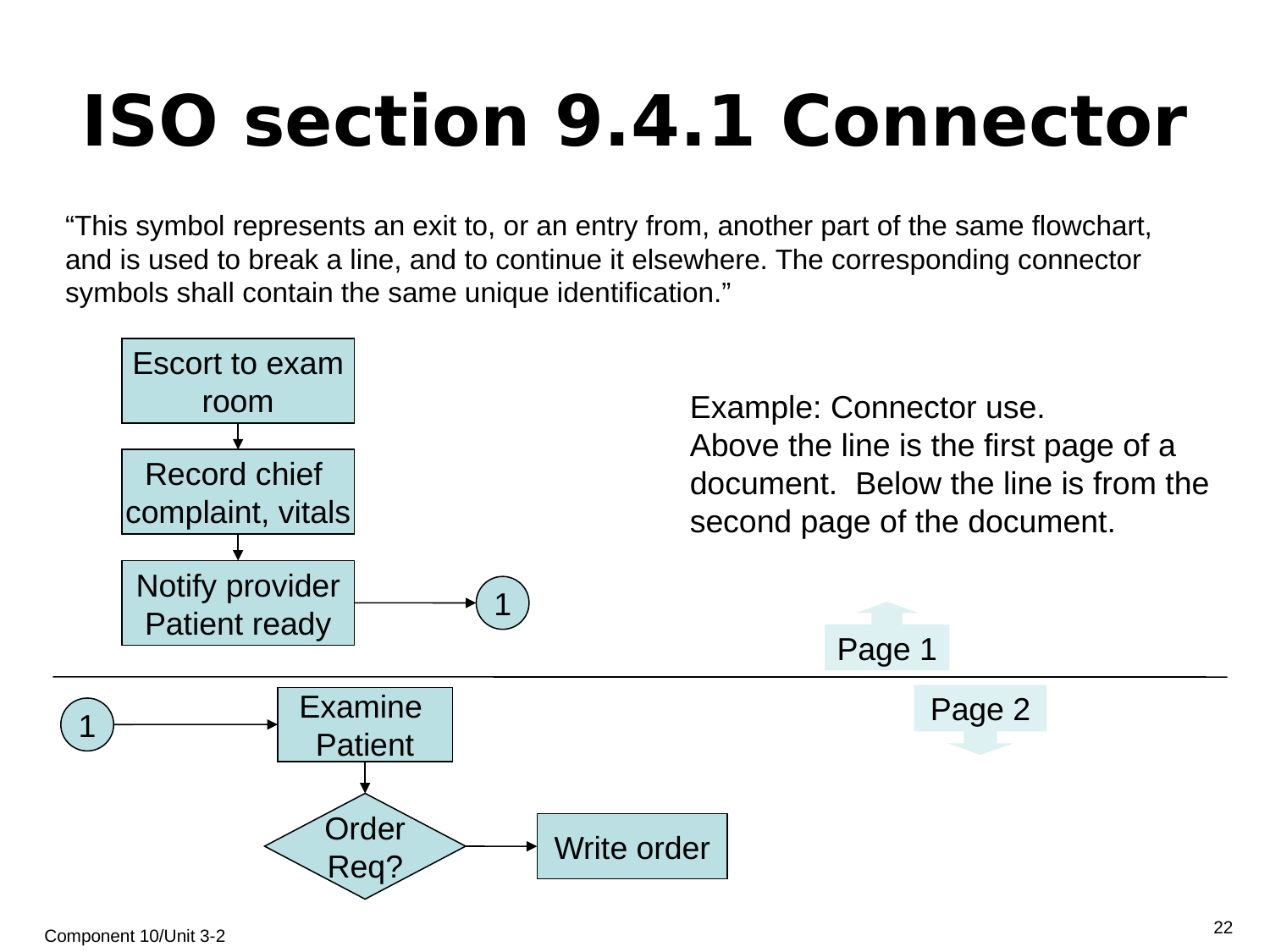

# ISO section 9.4.1 Connector
“This symbol represents an exit to, or an entry from, another part of the same flowchart, and is used to break a line, and to continue it elsewhere. The corresponding connector symbols shall contain the same unique identification.”
Escort to exam
room
Example: Connector use.
Above the line is the first page of a document.  Below the line is from the second page of the document.
Record chief
complaint, vitals
Notify provider
Patient ready
1
Page 1

Page 2
Examine
Patient
1
Order
Req?
Write order
22